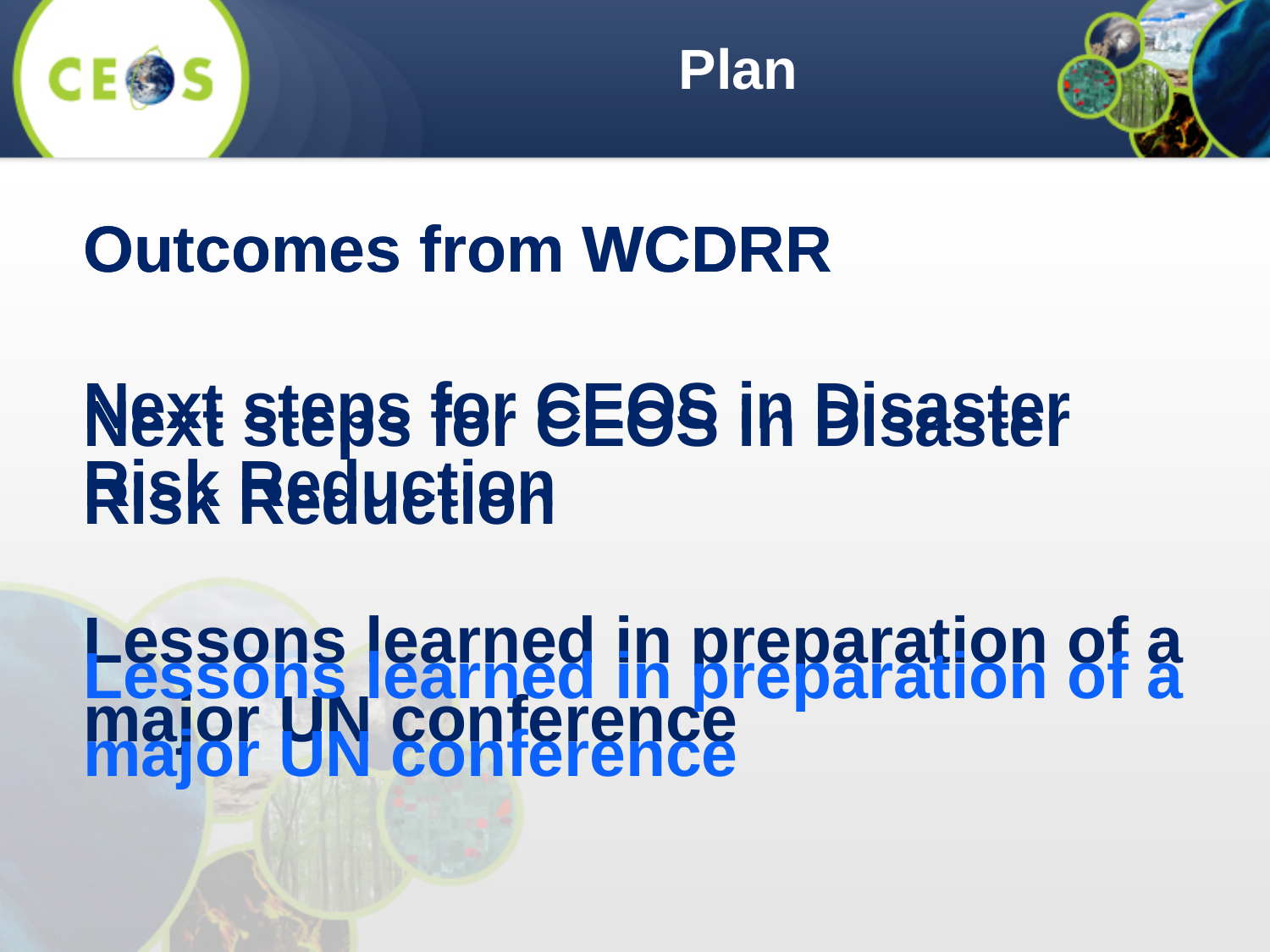

Plan
Outcomes from WCDRR

Next steps for CEOS in Disaster Risk Reduction

Lessons learned in preparation of a major UN conference

Outcomes from WCDRR

Next steps for CEOS in Disaster Risk Reduction

Lessons learned in preparation of a major UN conference